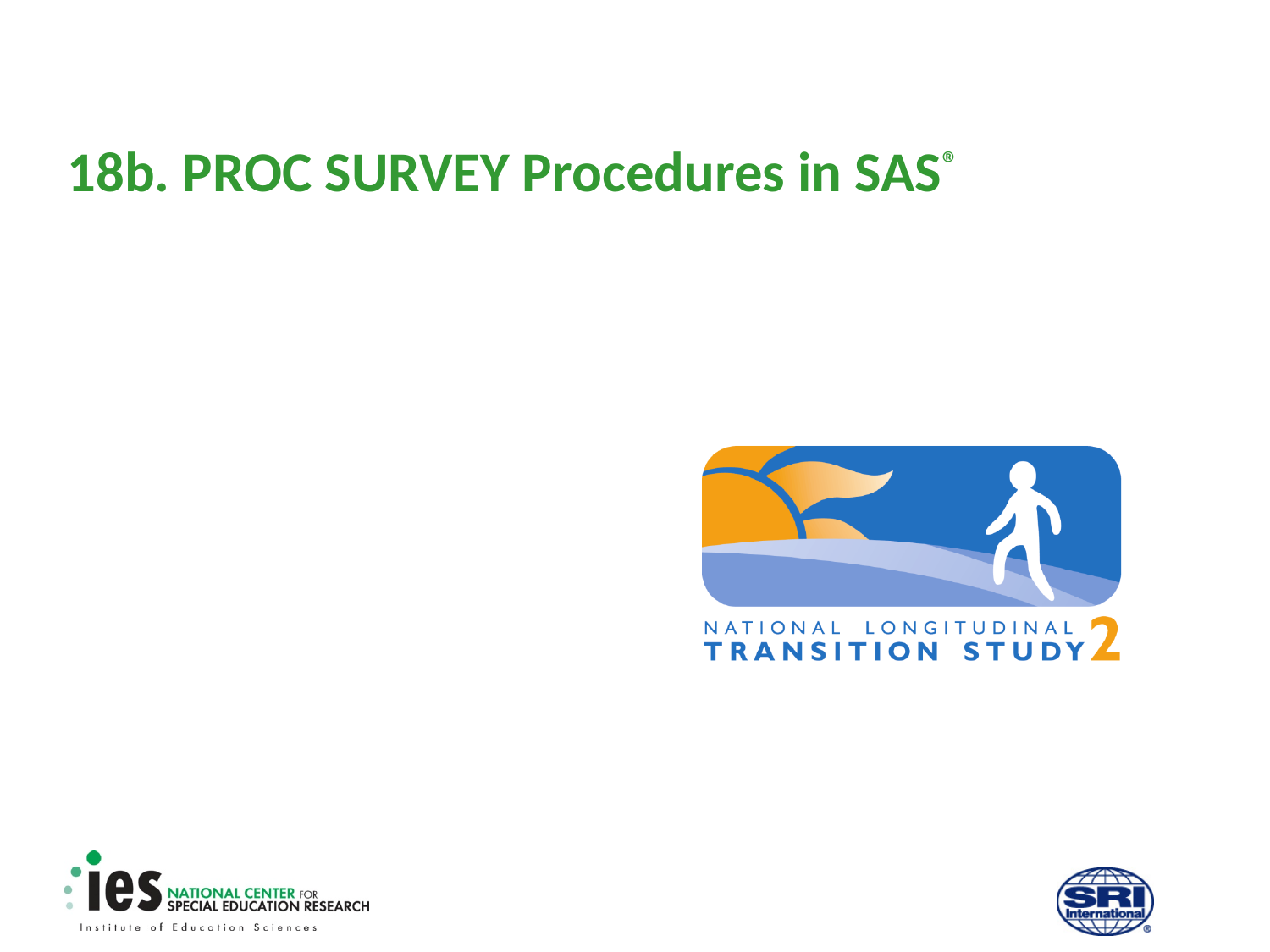

# 18b. PROC SURVEY Procedures in SAS®